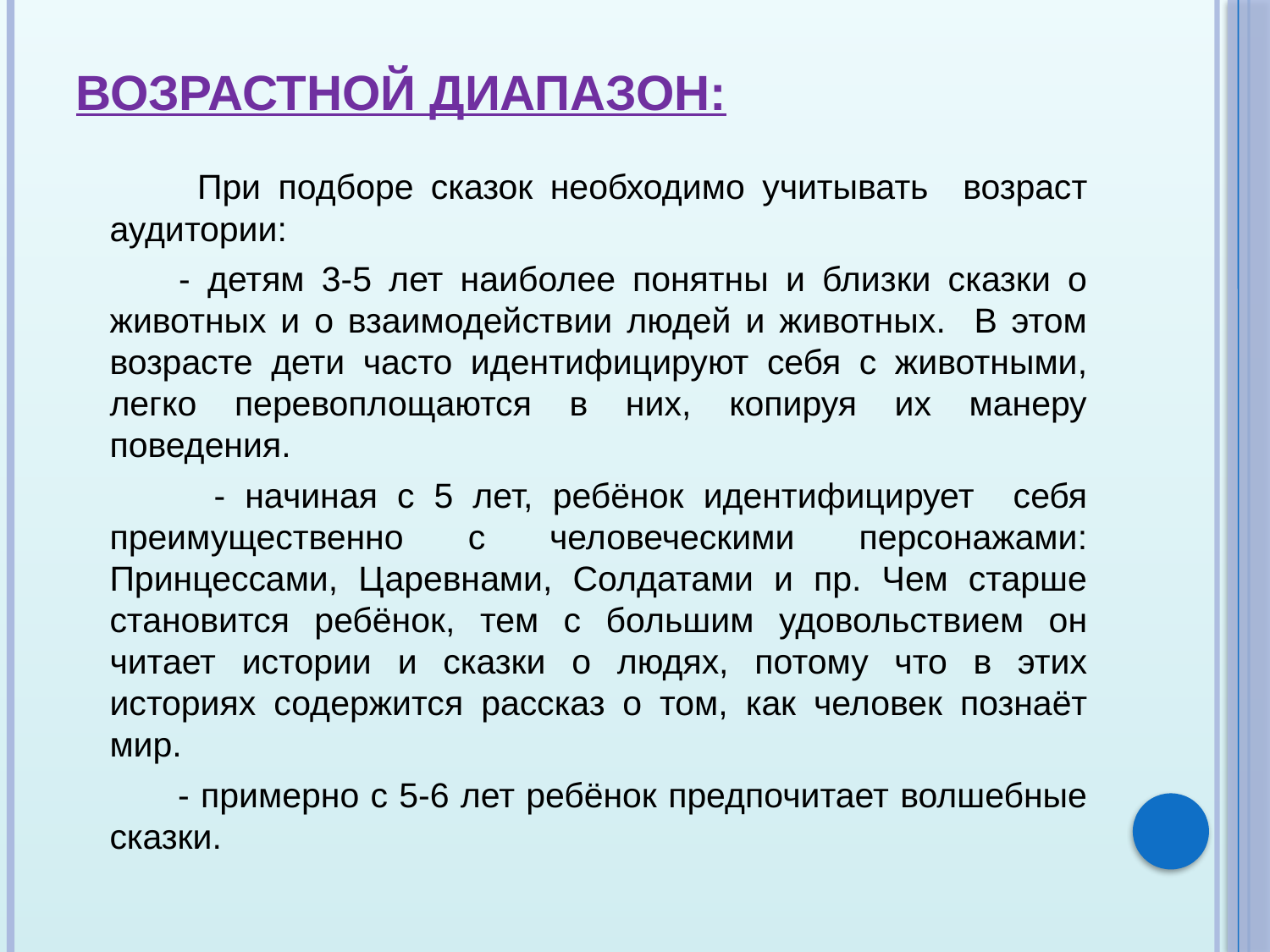

# Возрастной диапазон:
       При подборе сказок необходимо учитывать  возраст аудитории:
      - детям 3-5 лет наиболее понятны и близки сказки о животных и о взаимодействии людей и животных.  В этом возрасте дети часто идентифицируют себя с животными, легко перевоплощаются в них, копируя их манеру поведения.
       - начиная с 5 лет, ребёнок идентифицирует  себя преимущественно с человеческими персонажами: Принцессами, Царевнами, Солдатами и пр. Чем старше становится ребёнок, тем с большим удовольствием он читает истории и сказки о людях, потому что в этих историях содержится рассказ о том, как человек познаёт мир.
         - примерно с 5-6 лет ребёнок предпочитает волшебные сказки.